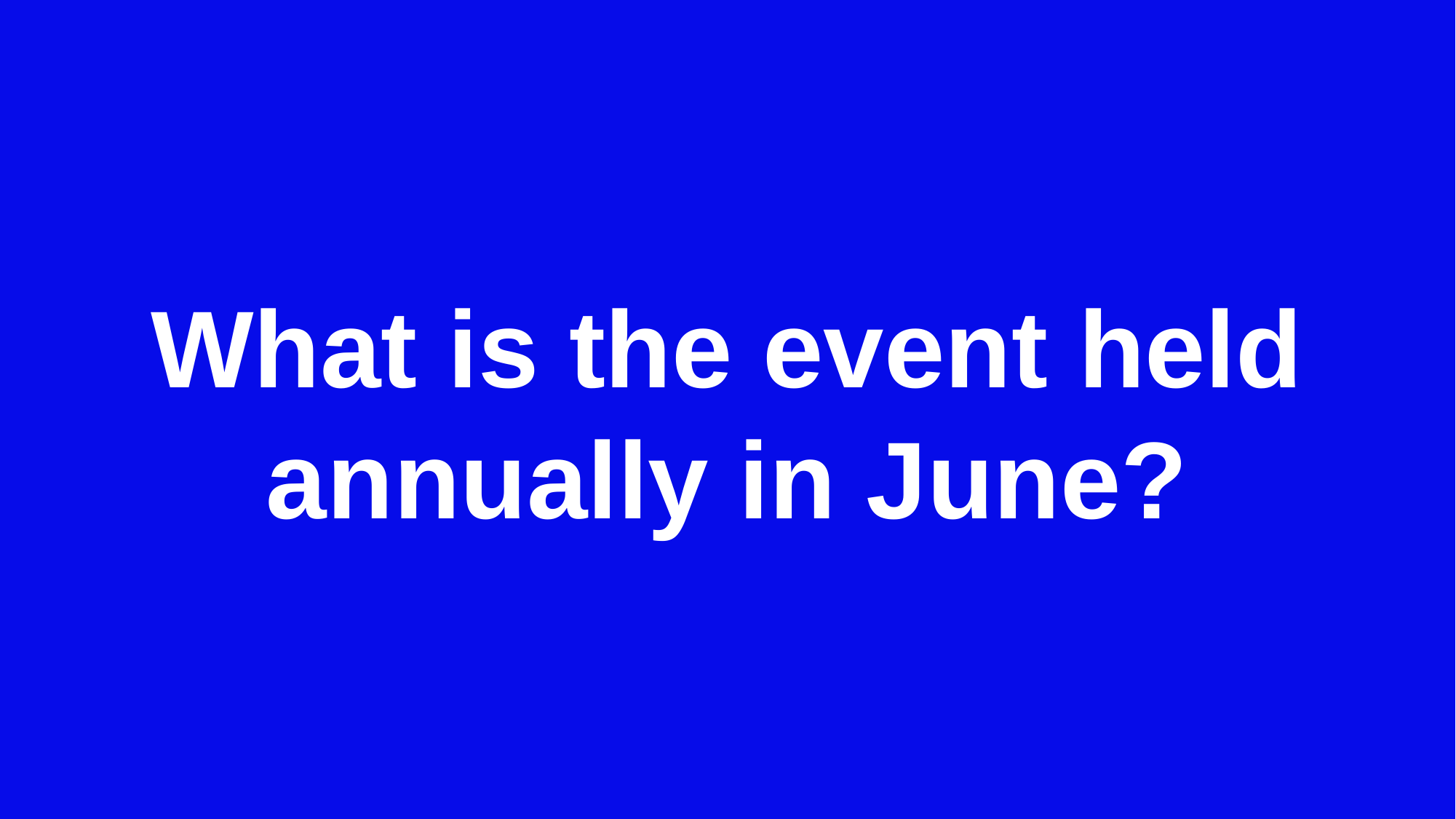

What is the event held annually in June?